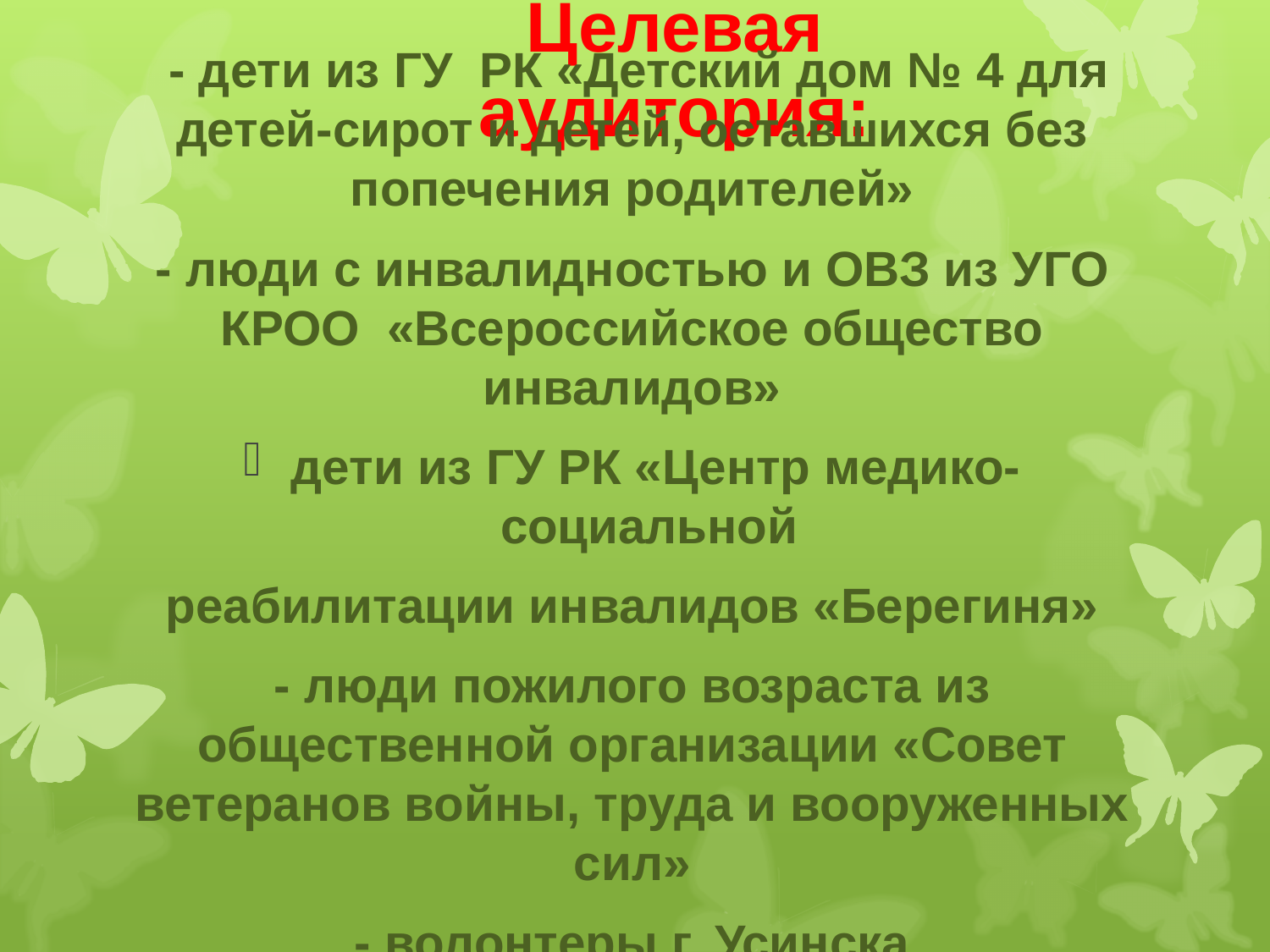

# Целевая аудитория:
 - дети из ГУ  РК «Детский дом № 4 для детей-сирот и детей, оставшихся без попечения родителей»
- люди с инвалидностью и ОВЗ из УГО КРОО  «Всероссийское общество инвалидов»
дети из ГУ РК «Центр медико-социальной
реабилитации инвалидов «Берегиня»
- люди пожилого возраста из общественной организации «Совет ветеранов войны, труда и вооруженных сил»
- волонтеры г. Усинска